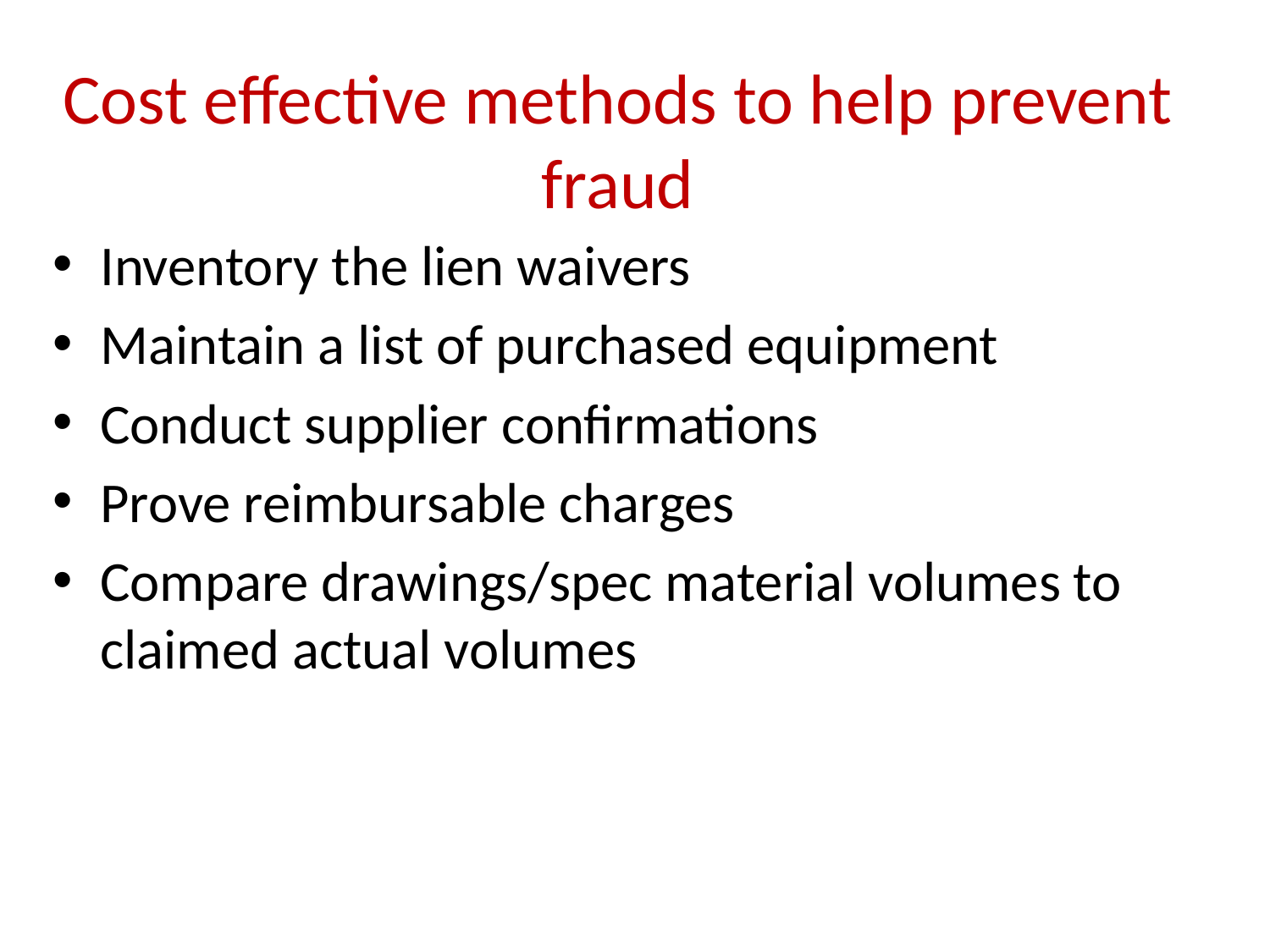

# Cost effective methods to help prevent fraud
Inventory the lien waivers
Maintain a list of purchased equipment
Conduct supplier confirmations
Prove reimbursable charges
Compare drawings/spec material volumes to claimed actual volumes